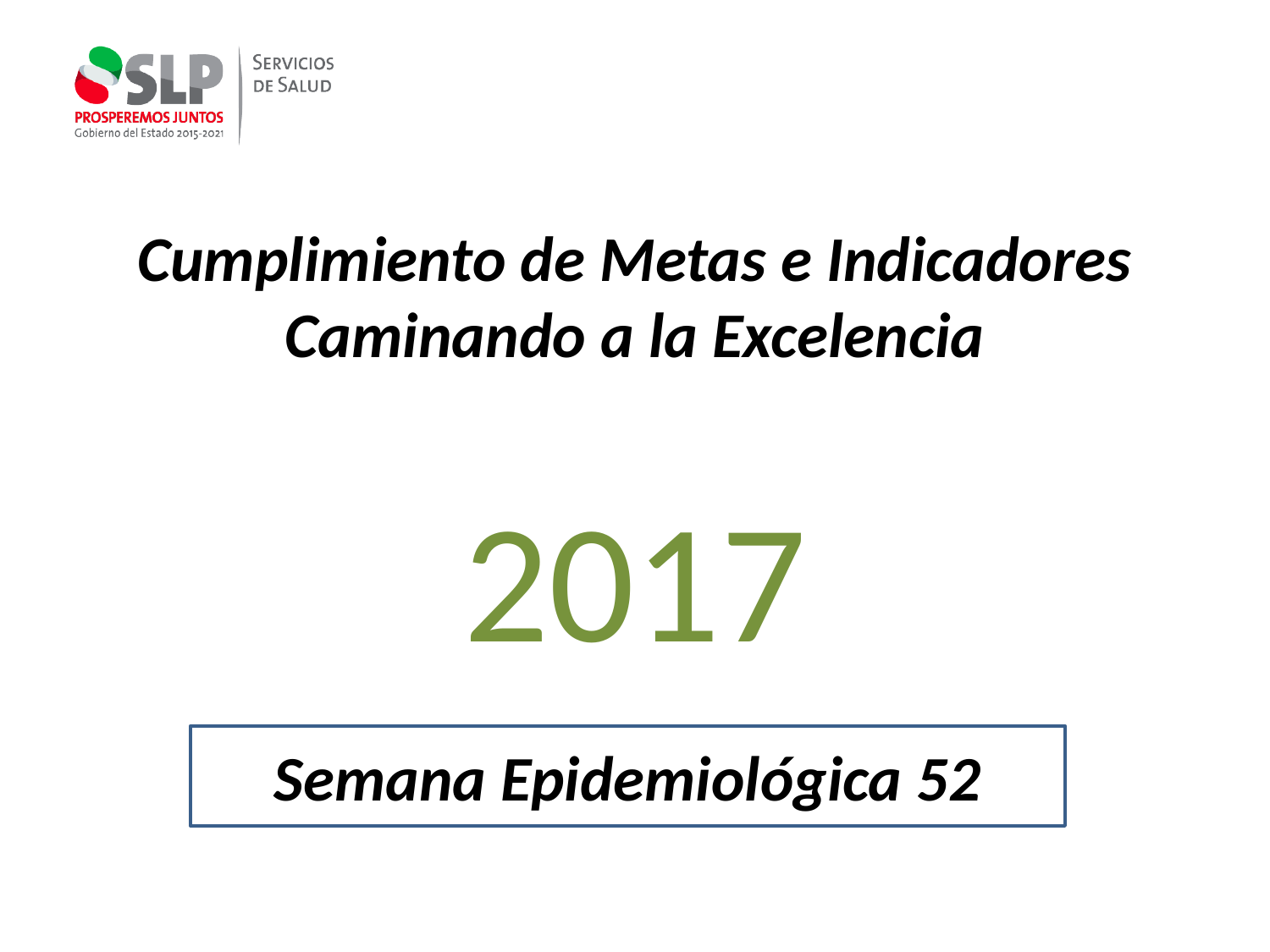

# Cumplimiento de Metas e Indicadores Caminando a la Excelencia
2017
Semana Epidemiológica 52